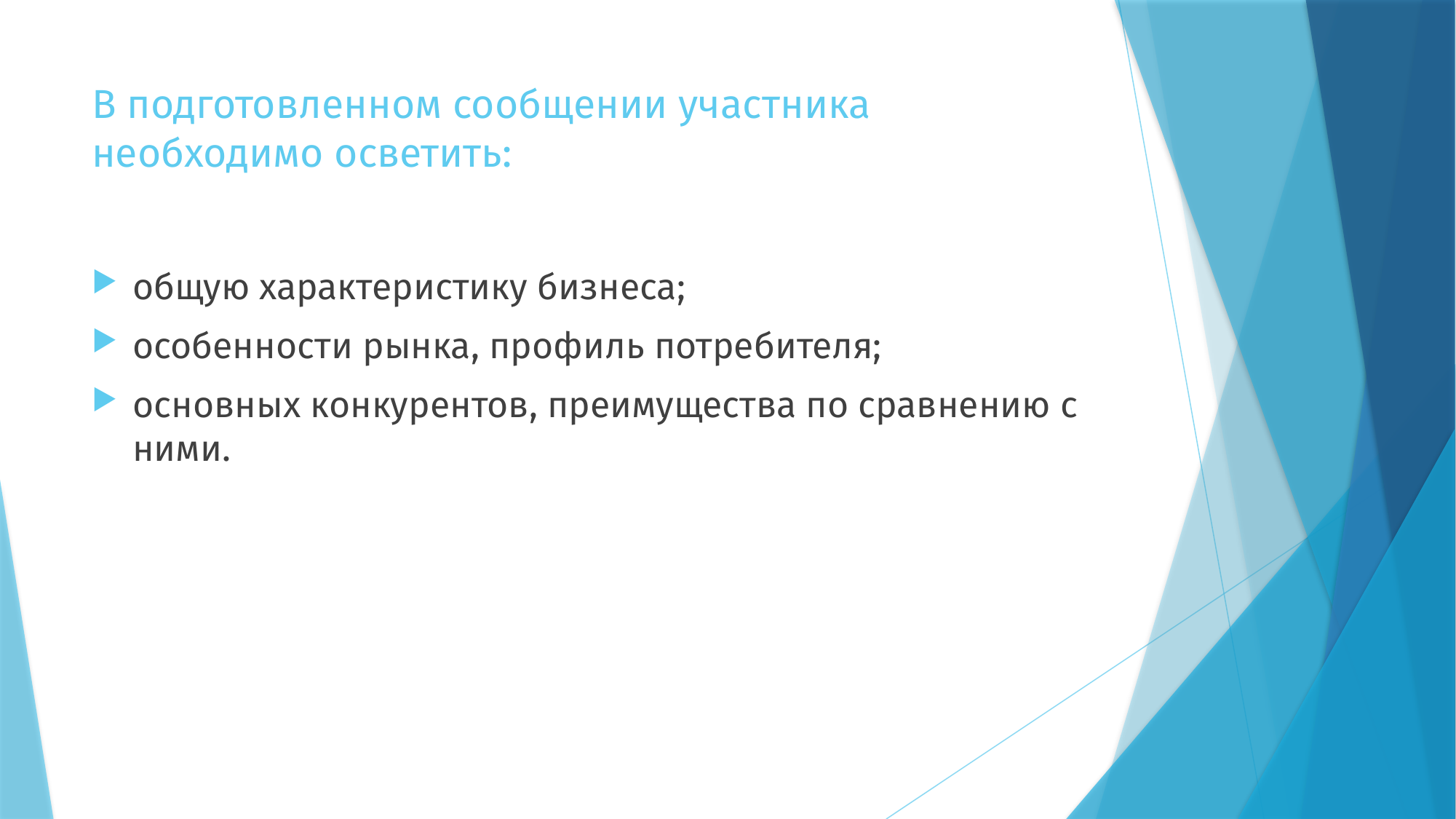

# В подготовленном сообщении участника необходимо осветить:
общую характеристику бизнеса;
особенности рынка, профиль потребителя;
основных конкурентов, преимущества по сравнению с ними.